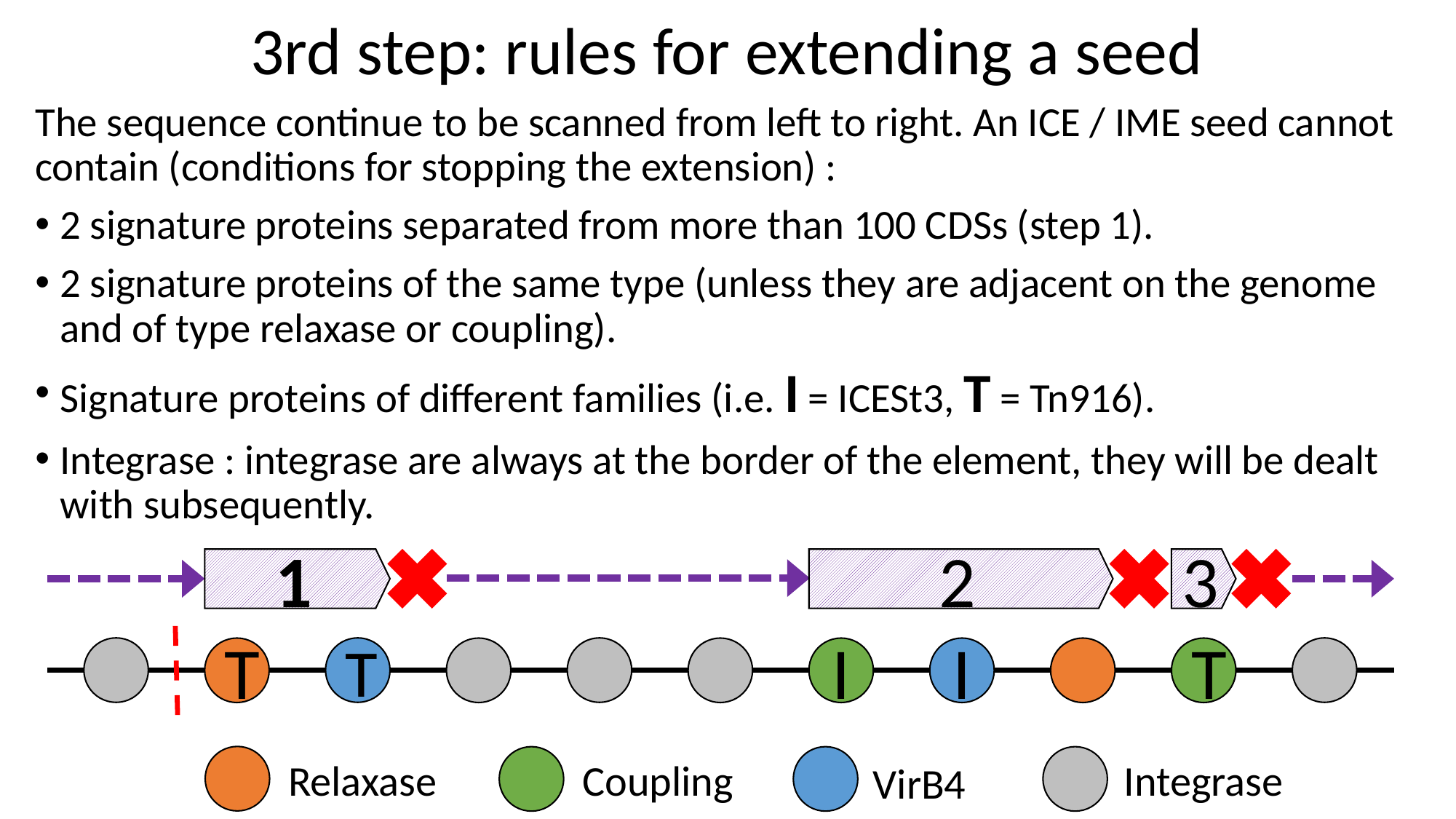

# 3rd step: rules for extending a seed
The sequence continue to be scanned from left to right. An ICE / IME seed cannot contain (conditions for stopping the extension) :
2 signature proteins separated from more than 100 CDSs (step 1).
2 signature proteins of the same type (unless they are adjacent on the genome and of type relaxase or coupling).
Signature proteins of different families (i.e. I = ICESt3, T = Tn916).
Integrase : integrase are always at the border of the element, they will be dealt with subsequently.

1
2
3

T

T

I
I

T

Relaxase
Coupling
Integrase
VirB4